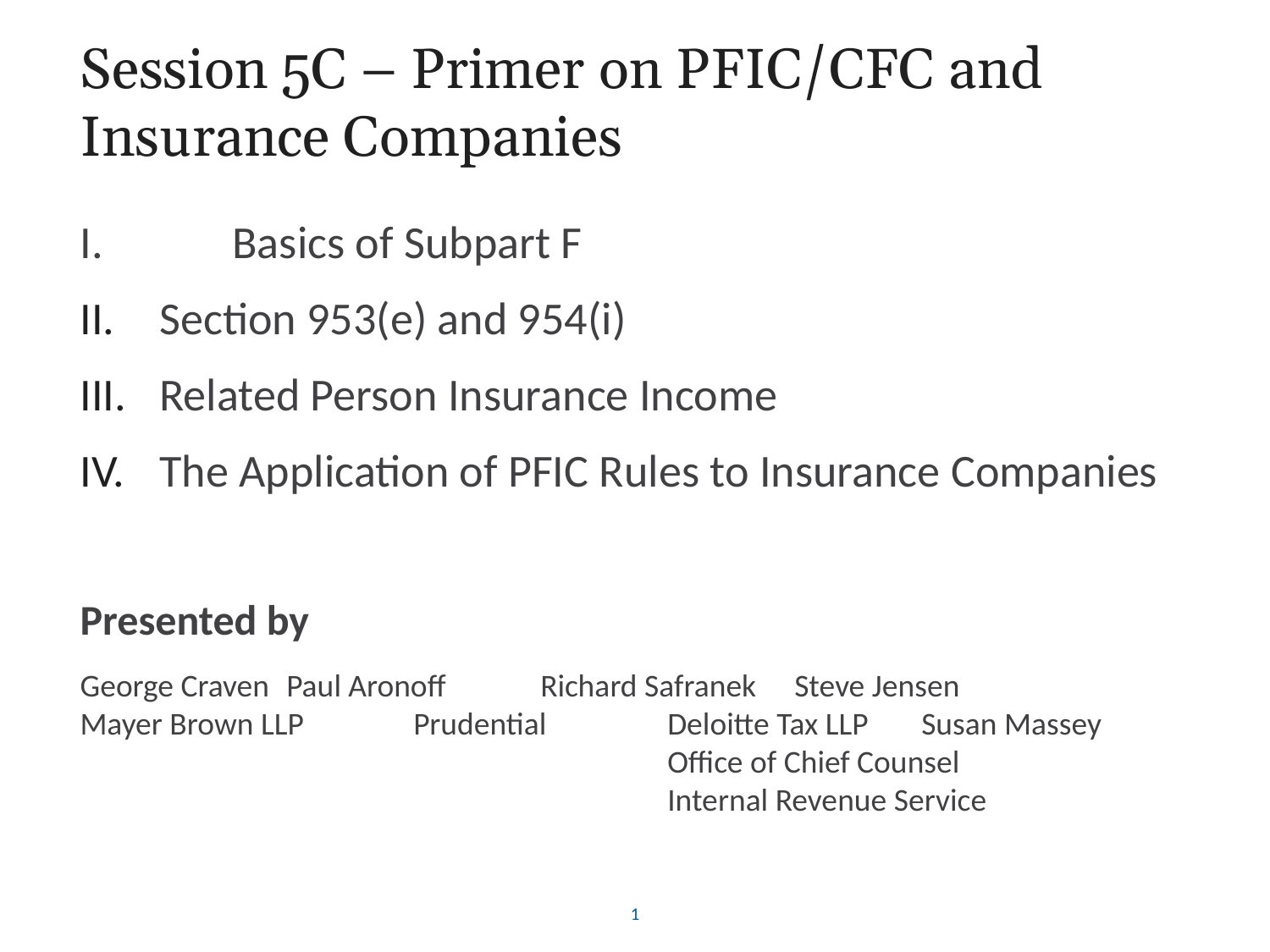

# Session 5C – Primer on PFIC/CFC and Insurance Companies
I.		Basics of Subpart F
Section 953(e) and 954(i)
Related Person Insurance Income
The Application of PFIC Rules to Insurance Companies

Presented by
George Craven	Paul Aronoff	Richard Safranek	Steve Jensen
Mayer Brown LLP	Prudential	Deloitte Tax LLP	Susan Massey
					Office of Chief Counsel
					Internal Revenue Service

1